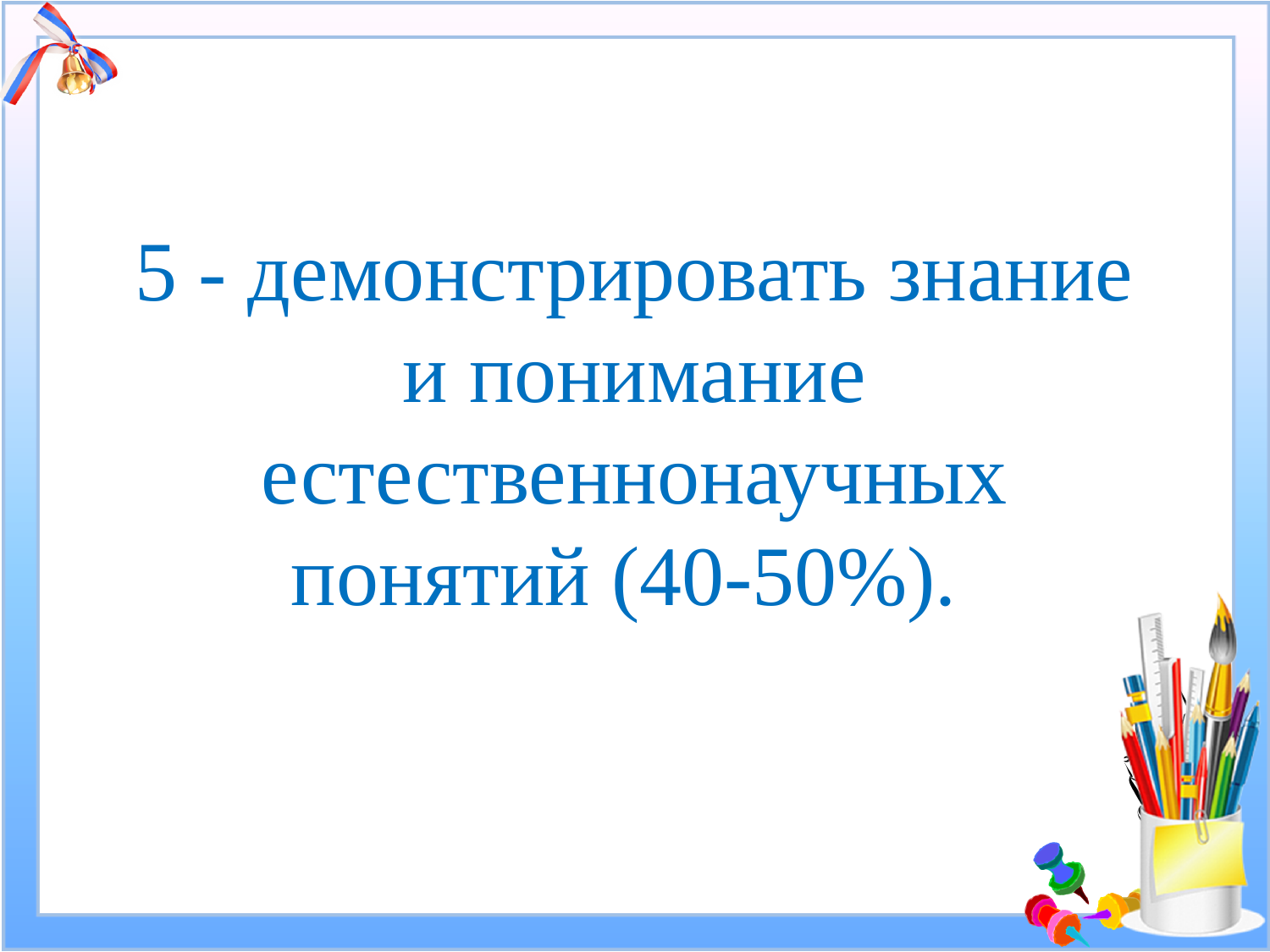

# 5 - демонстрировать знание и понимание естественнонаучных понятий (40-50%).